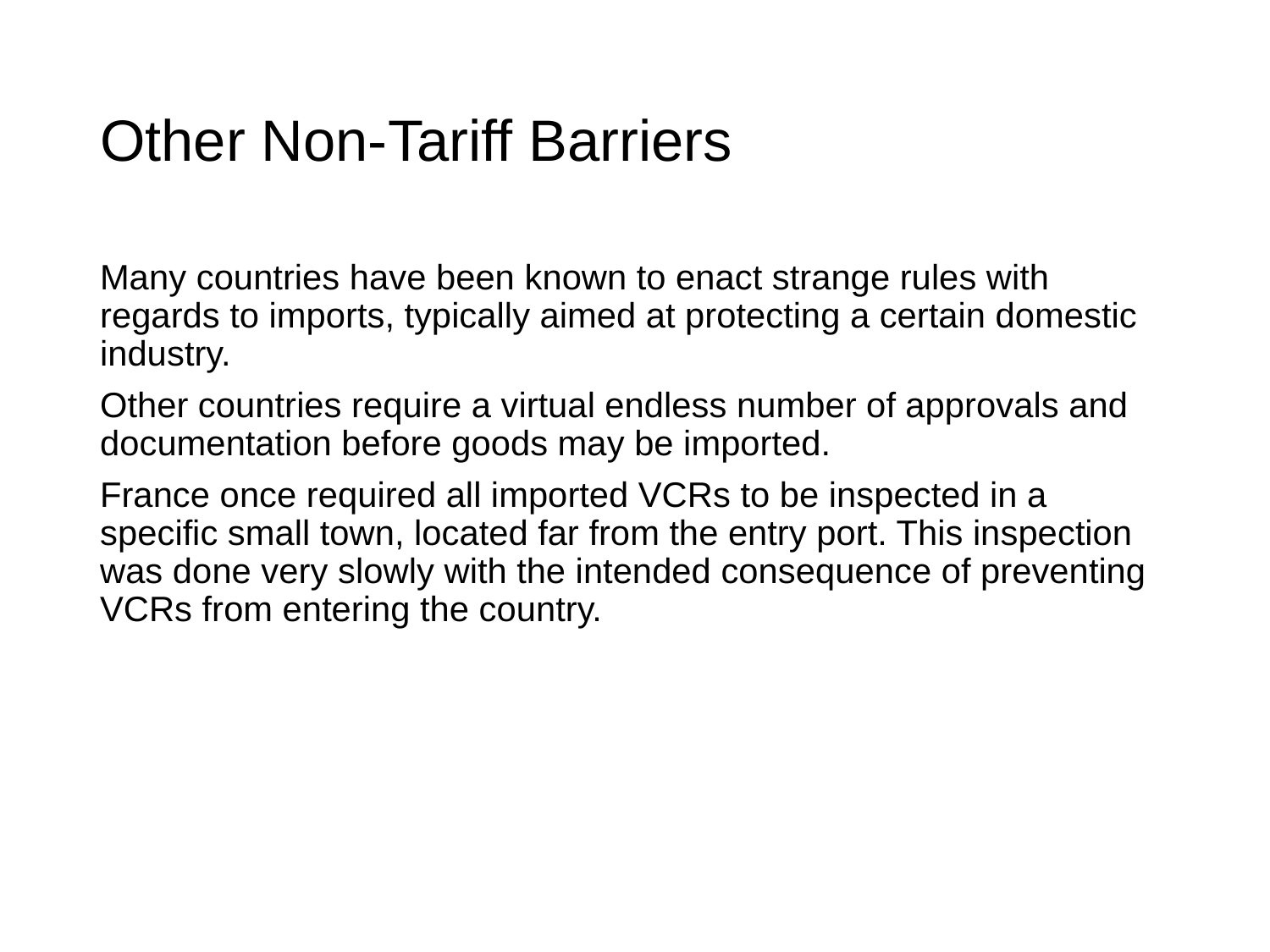

# Other Non-Tariff Barriers
Many countries have been known to enact strange rules with regards to imports, typically aimed at protecting a certain domestic industry.
Other countries require a virtual endless number of approvals and documentation before goods may be imported.
France once required all imported VCRs to be inspected in a specific small town, located far from the entry port. This inspection was done very slowly with the intended consequence of preventing VCRs from entering the country.